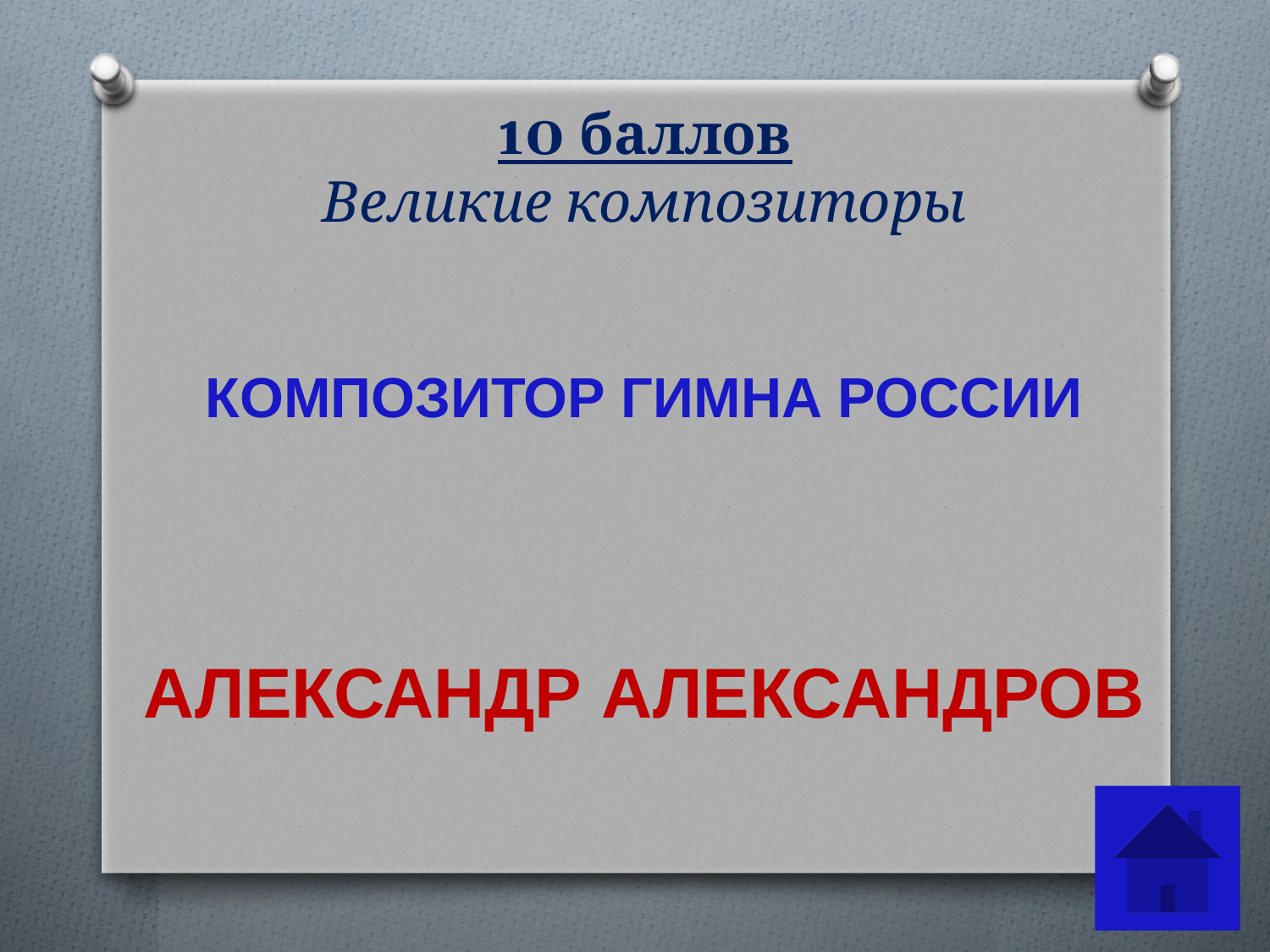

# 10 баллов Великие композиторы

КОМПОЗИТОР ГИМНА РОССИИ
АЛЕКСАНДР АЛЕКСАНДРОВ